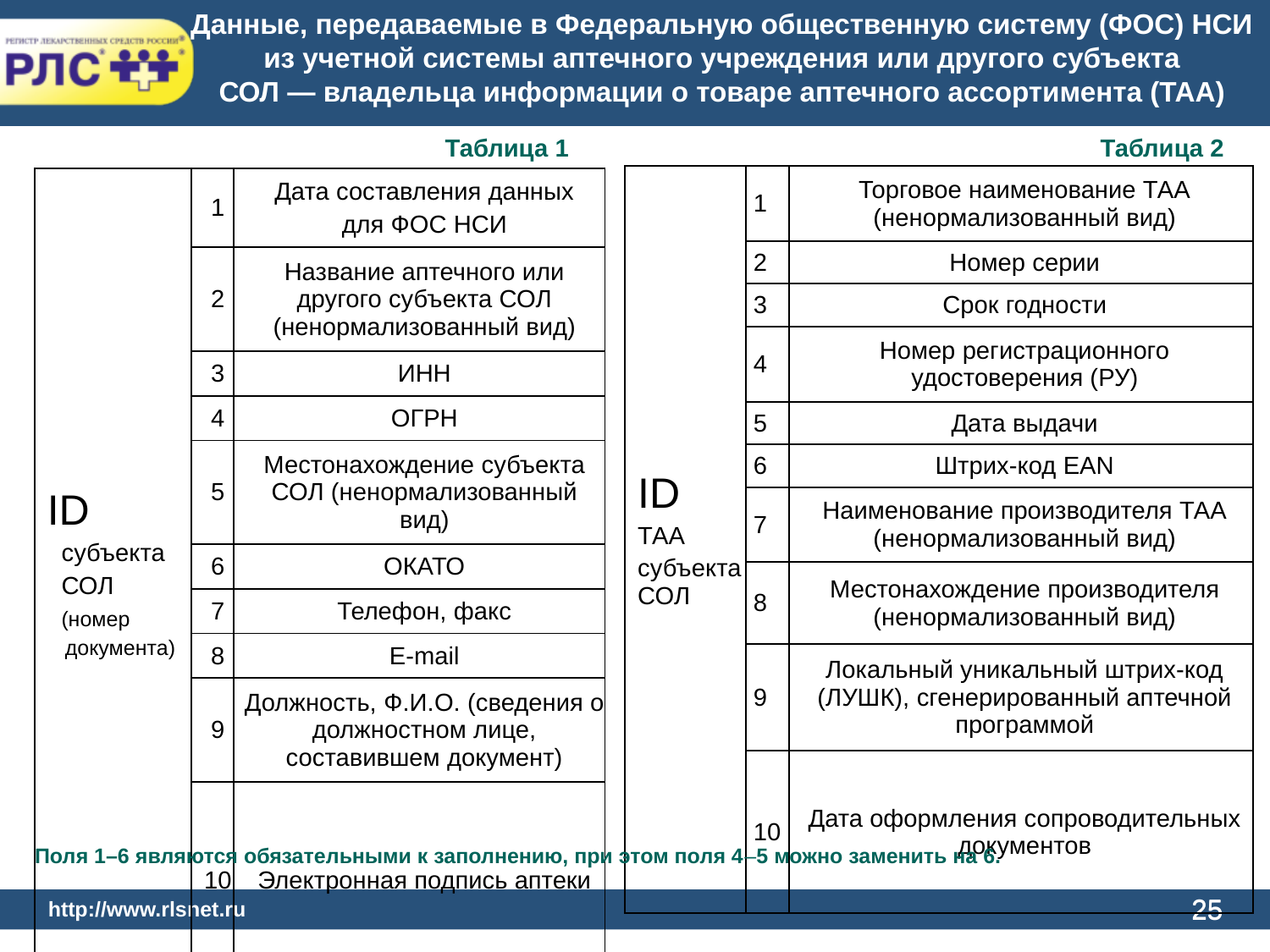

Данные, передаваемые в Федеральную общественную систему (ФОС) НСИ
из учетной системы аптечного учреждения или другого субъекта
СОЛ — владельца информации о товаре аптечного ассортимента (ТАА)
Таблица 1
Таблица 2
| ID ТАА субъекта СОЛ | 1 | Торговое наименование ТАА (ненормализованный вид) |
| --- | --- | --- |
|  | 2 | Номер серии |
|  | 3 | Срок годности |
|  | 4 | Номер регистрационного удостоверения (РУ) |
|  | 5 | Дата выдачи |
|  | 6 | Штрих-код EAN |
|  | 7 | Наименование производителя ТАА (ненормализованный вид) |
|  | 8 | Местонахождение производителя (ненормализованный вид) |
|  | 9 | Локальный уникальный штрих-код (ЛУШК), сгенерированный аптечной программой |
|  | 10 | Дата оформления сопроводительных документов |
| ID субъекта СОЛ (номер документа) | 1 | Дата составления данных для ФОС НСИ |
| --- | --- | --- |
|  | 2 | Название аптечного или другого субъекта СОЛ (ненормализованный вид) |
|  | 3 | ИНН |
|  | 4 | ОГРН |
|  | 5 | Местонахождение субъекта СОЛ (ненормализованный вид) |
|  | 6 | ОКАТО |
|  | 7 | Телефон, факс |
|  | 8 | E-mail |
|  | 9 | Должность, Ф.И.О. (сведения о должностном лице, составившем документ) |
|  | 10 | Электронная подпись аптеки |
Поля 1–6 являются обязательными к заполнению, при этом поля 4–5 можно заменить на 6.
25
25